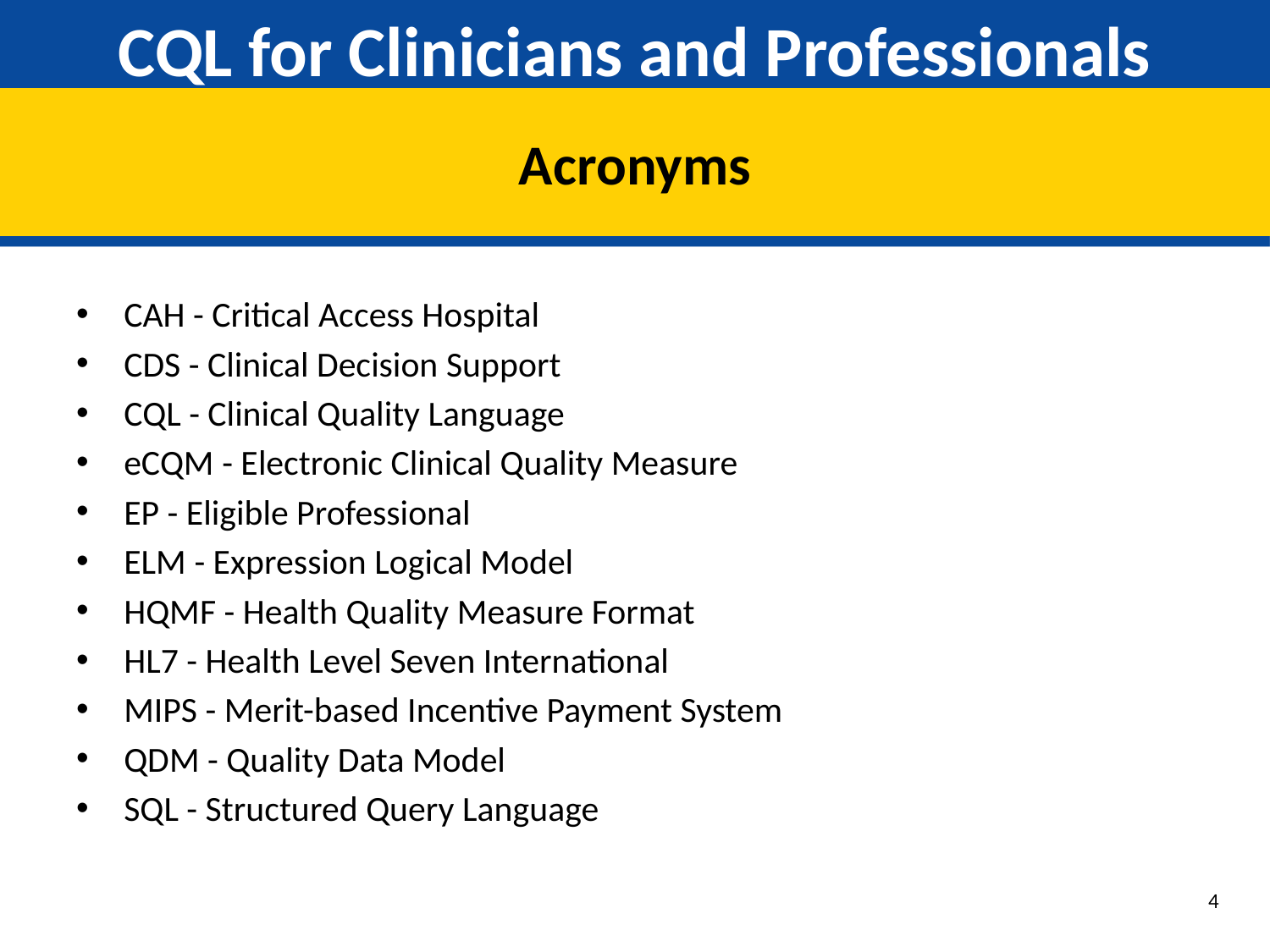

# CQL for Clinicians and Professionals
Acronyms
CAH - Critical Access Hospital
CDS - Clinical Decision Support
CQL - Clinical Quality Language
eCQM - Electronic Clinical Quality Measure
EP - Eligible Professional
ELM - Expression Logical Model
HQMF - Health Quality Measure Format
HL7 - Health Level Seven International
MIPS - Merit-based Incentive Payment System
QDM - Quality Data Model
SQL - Structured Query Language